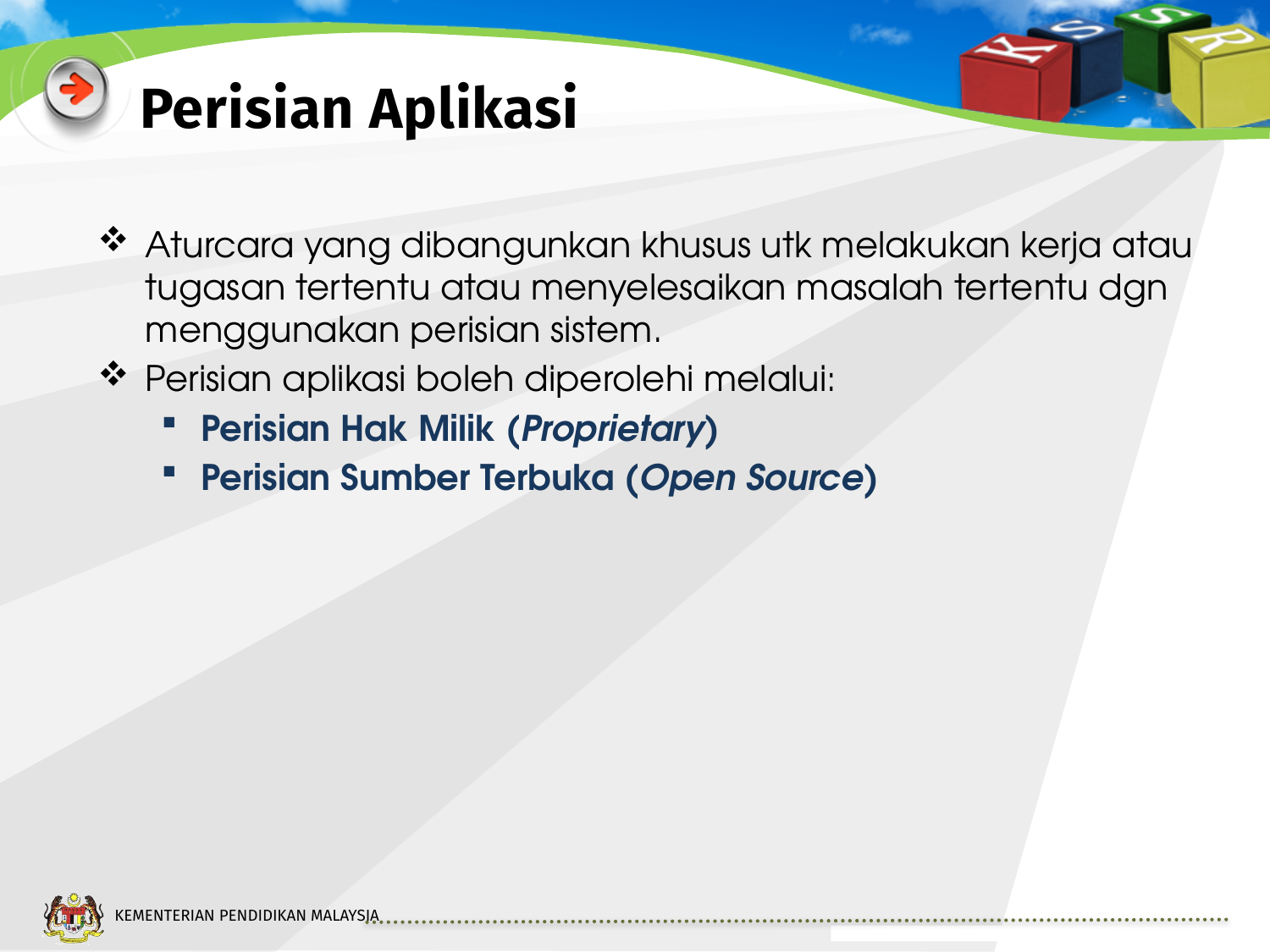

# Perisian Aplikasi
Aturcara yang dibangunkan khusus utk melakukan kerja atau tugasan tertentu atau menyelesaikan masalah tertentu dgn menggunakan perisian sistem.
Perisian aplikasi boleh diperolehi melalui:
Perisian Hak Milik (Proprietary)
Perisian Sumber Terbuka (Open Source)